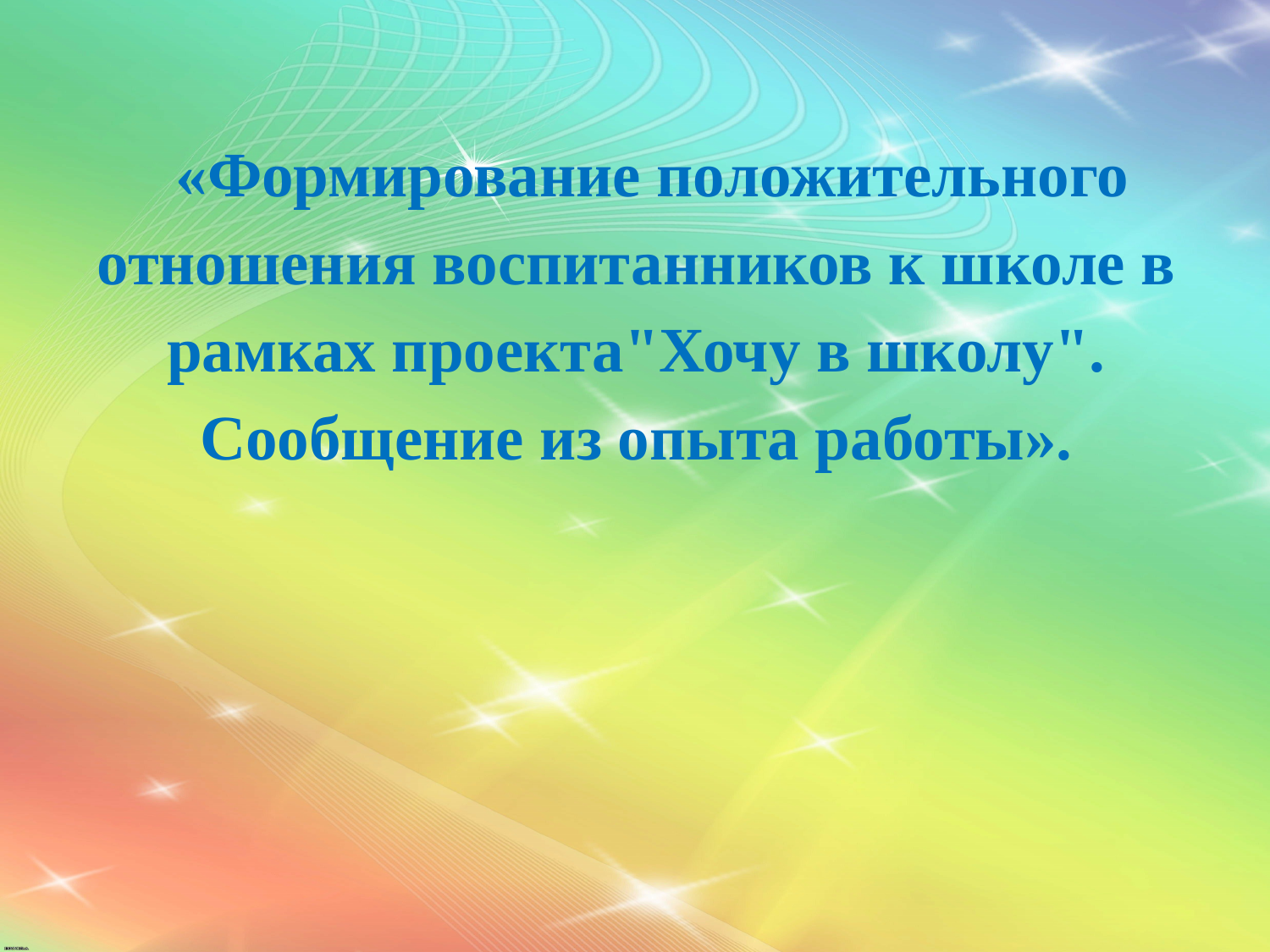

# «Формирование положительного отношения воспитанников к школе в рамках проекта"Хочу в школу". Сообщение из опыта работы».